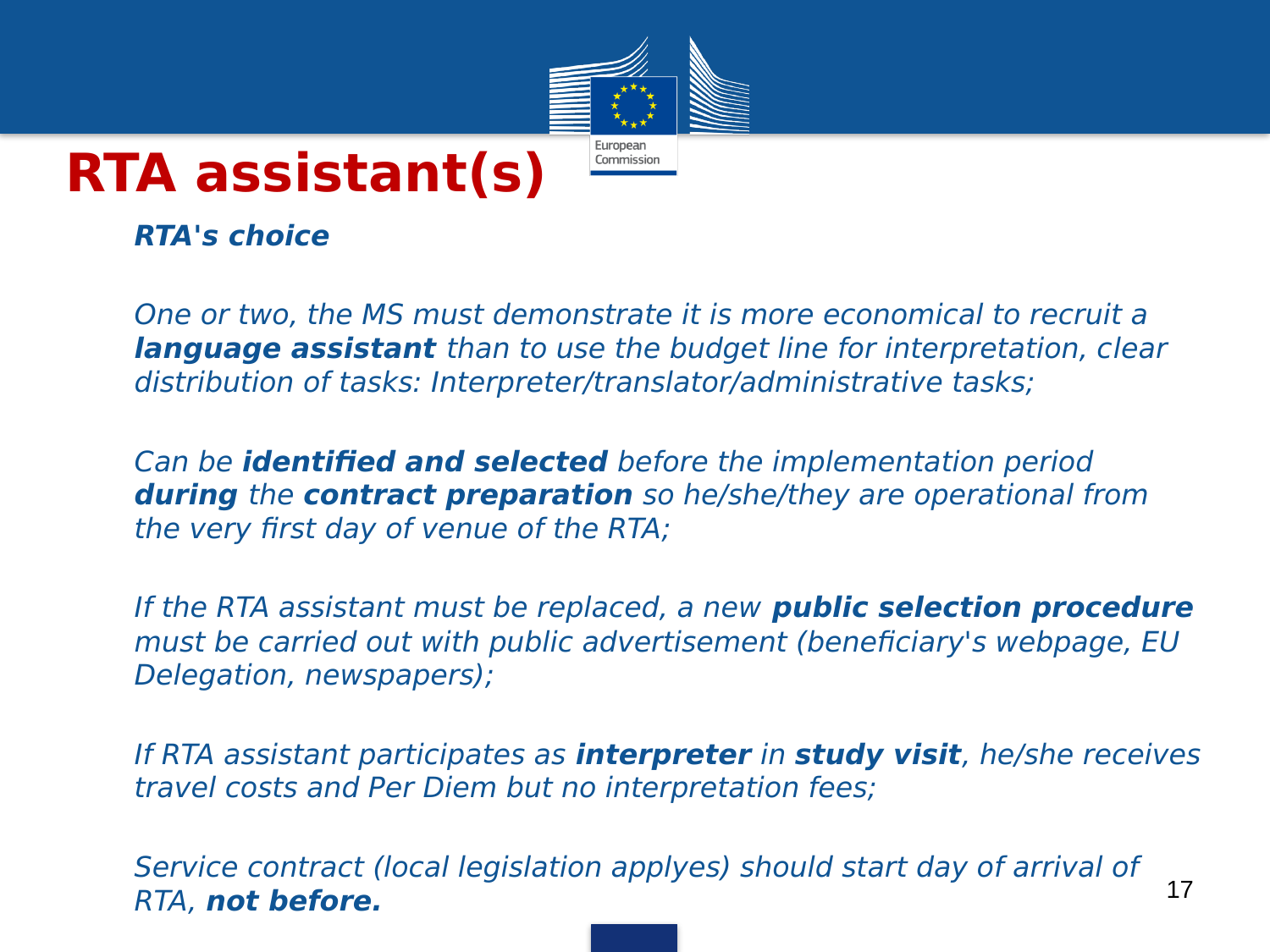

# RTA assistant(s)
RTA's choice

One or two, the MS must demonstrate it is more economical to recruit a language assistant than to use the budget line for interpretation, clear distribution of tasks: Interpreter/translator/administrative tasks;

Can be identified and selected before the implementation period during the contract preparation so he/she/they are operational from the very first day of venue of the RTA;

If the RTA assistant must be replaced, a new public selection procedure must be carried out with public advertisement (beneficiary's webpage, EU Delegation, newspapers);

If RTA assistant participates as interpreter in study visit, he/she receives travel costs and Per Diem but no interpretation fees;

Service contract (local legislation applyes) should start day of arrival of RTA, not before.
17